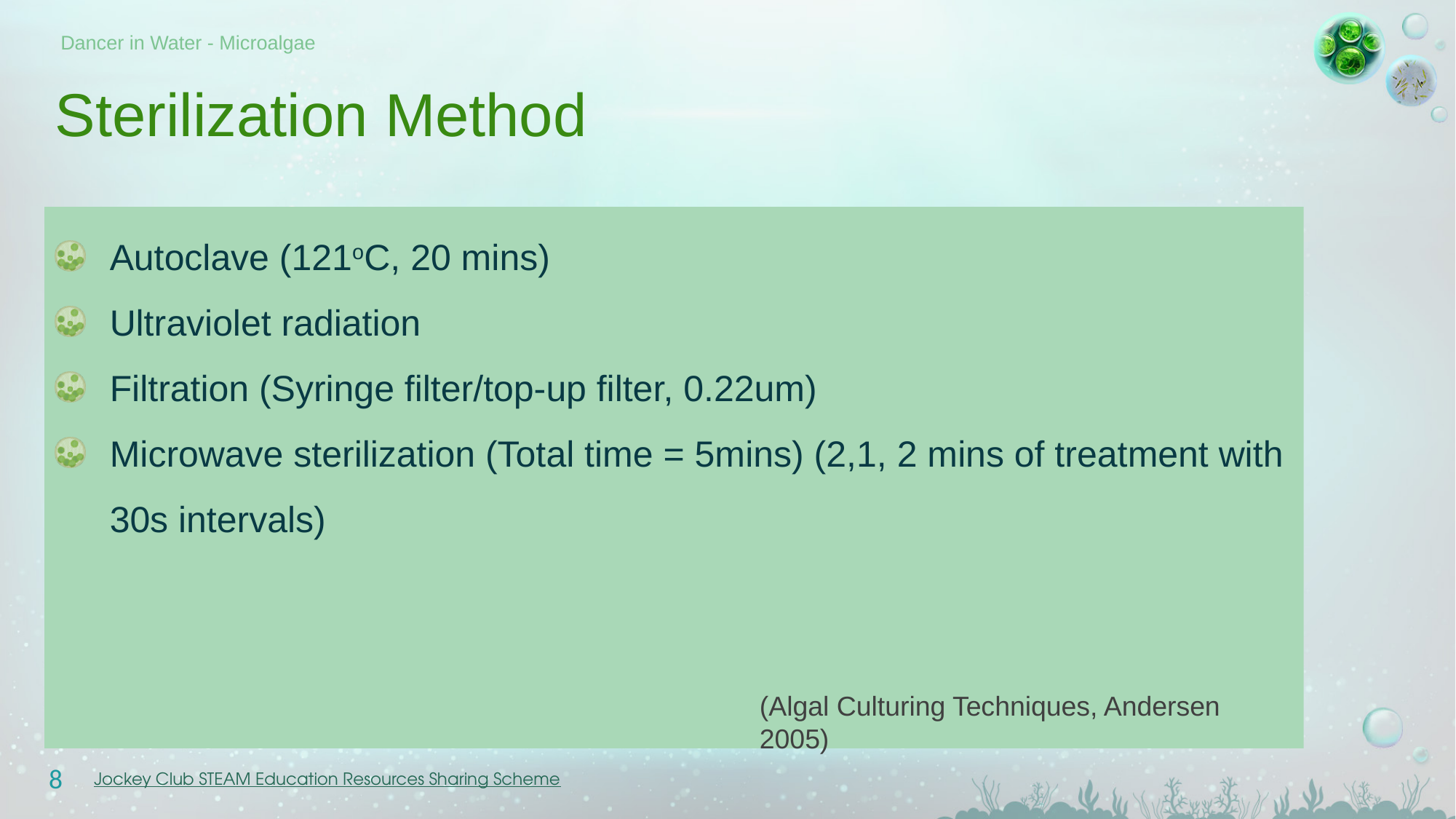

# Sterilization Method
Autoclave (121oC, 20 mins)
Ultraviolet radiation
Filtration (Syringe filter/top-up filter, 0.22um)
Microwave sterilization (Total time = 5mins) (2,1, 2 mins of treatment with 30s intervals)
(Algal Culturing Techniques, Andersen 2005)
8